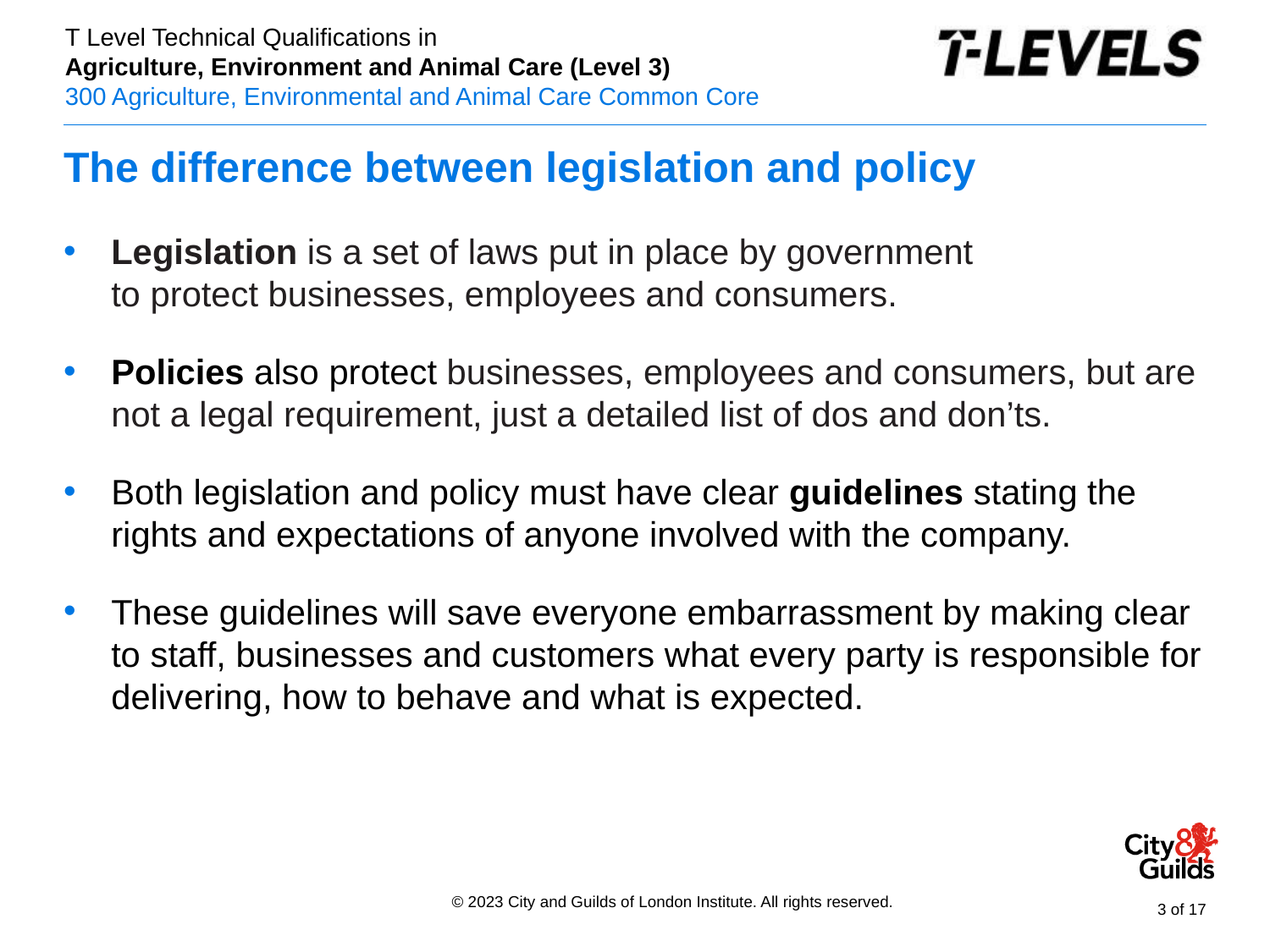

# The difference between legislation and policy
Legislation is a set of laws put in place by government to protect businesses, employees and consumers.
Policies also protect businesses, employees and consumers, but are not a legal requirement, just a detailed list of dos and don’ts.
Both legislation and policy must have clear guidelines stating the rights and expectations of anyone involved with the company.
These guidelines will save everyone embarrassment by making clear to staff, businesses and customers what every party is responsible for delivering, how to behave and what is expected.